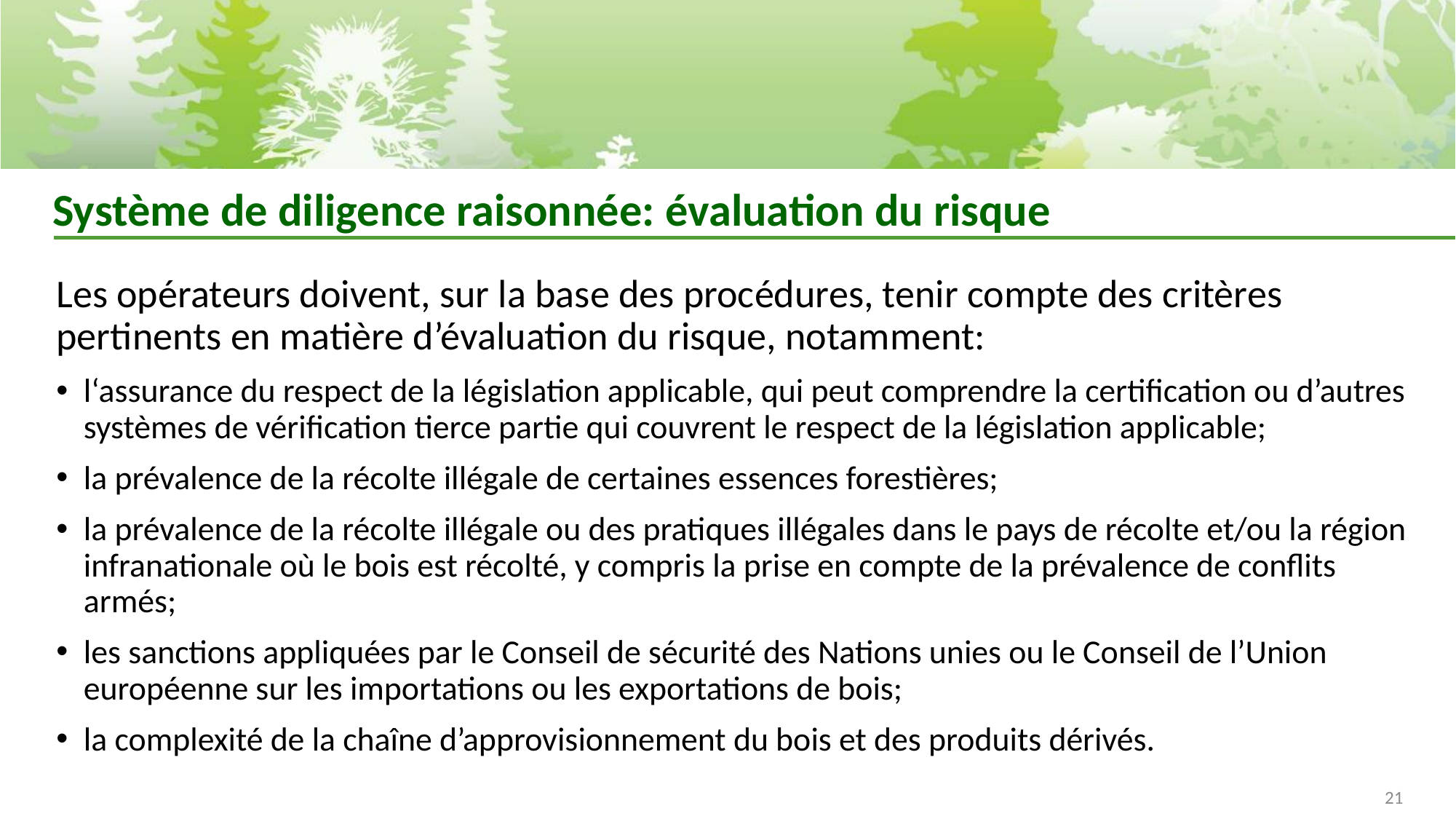

# Système de diligence raisonnée: évaluation du risque
Les opérateurs doivent, sur la base des procédures, tenir compte des critères pertinents en matière d’évaluation du risque, notamment:
l‘assurance du respect de la législation applicable, qui peut comprendre la certification ou d’autres systèmes de vérification tierce partie qui couvrent le respect de la législation applicable;
la prévalence de la récolte illégale de certaines essences forestières;
la prévalence de la récolte illégale ou des pratiques illégales dans le pays de récolte et/ou la région infranationale où le bois est récolté, y compris la prise en compte de la prévalence de conflits armés;
les sanctions appliquées par le Conseil de sécurité des Nations unies ou le Conseil de l’Union européenne sur les importations ou les exportations de bois;
la complexité de la chaîne d’approvisionnement du bois et des produits dérivés.
21